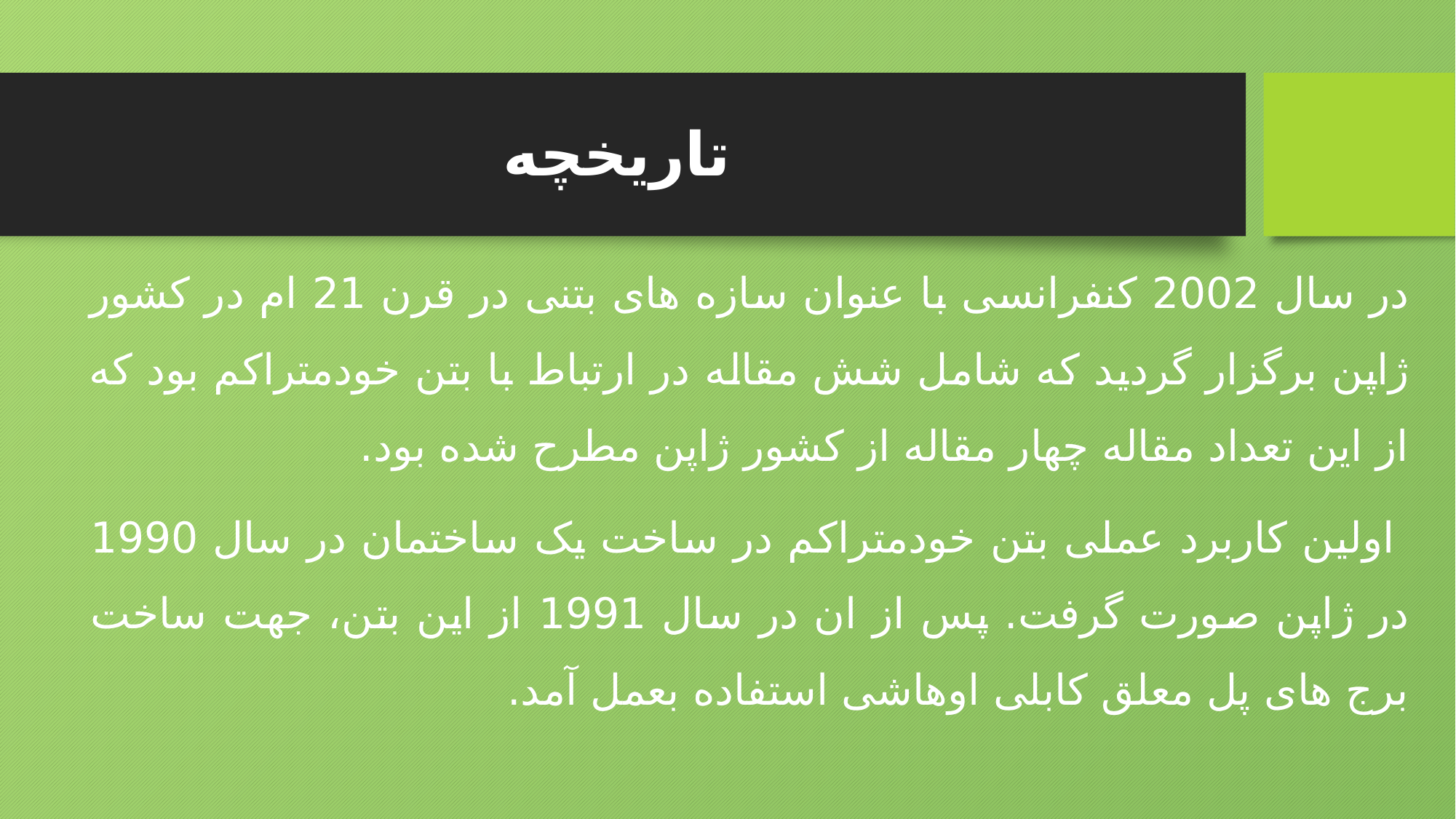

# تاریخچه
در سال 2002 کنفرانسی با عنوان سازه های بتنی در قرن 21 ام در کشور ژاپن برگزار گردید که شامل شش مقاله در ارتباط با بتن خودمتراکم بود که از این تعداد مقاله چهار مقاله از کشور ژاپن مطرح شده بود.
 اولین کاربرد عملی بتن خودمتراکم در ساخت یک ساختمان در سال 1990 در ژاپن صورت گرفت. پس از ان در سال 1991 از این بتن، جهت ساخت برج های پل معلق کابلی اوهاشی استفاده بعمل آمد.